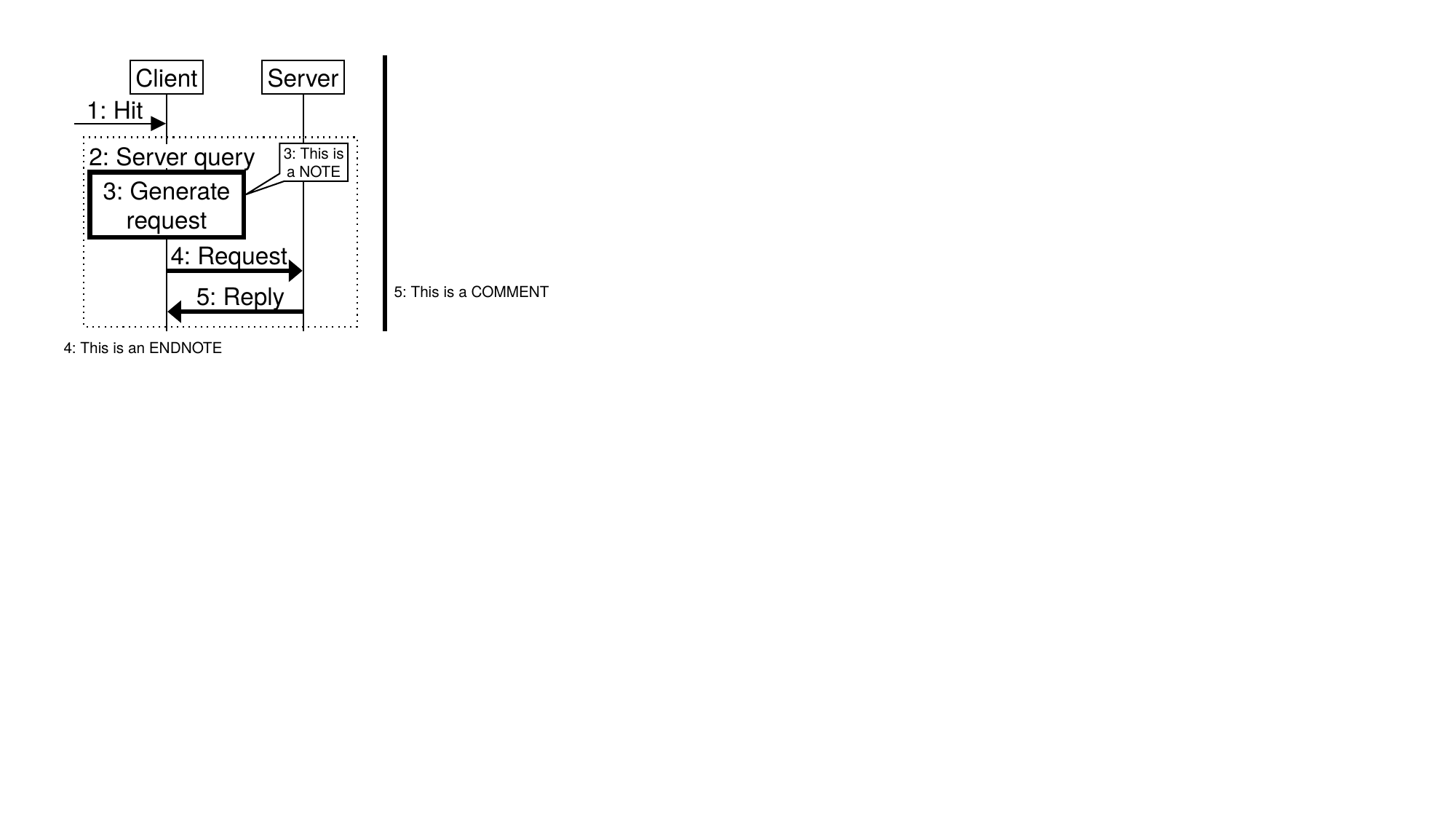

Client
Server
1: Hit

2: Server query

3: This is
a NOTE
3: Generate
request
4: Request
5: Reply
5: This is a COMMENT
4: This is an ENDNOTE